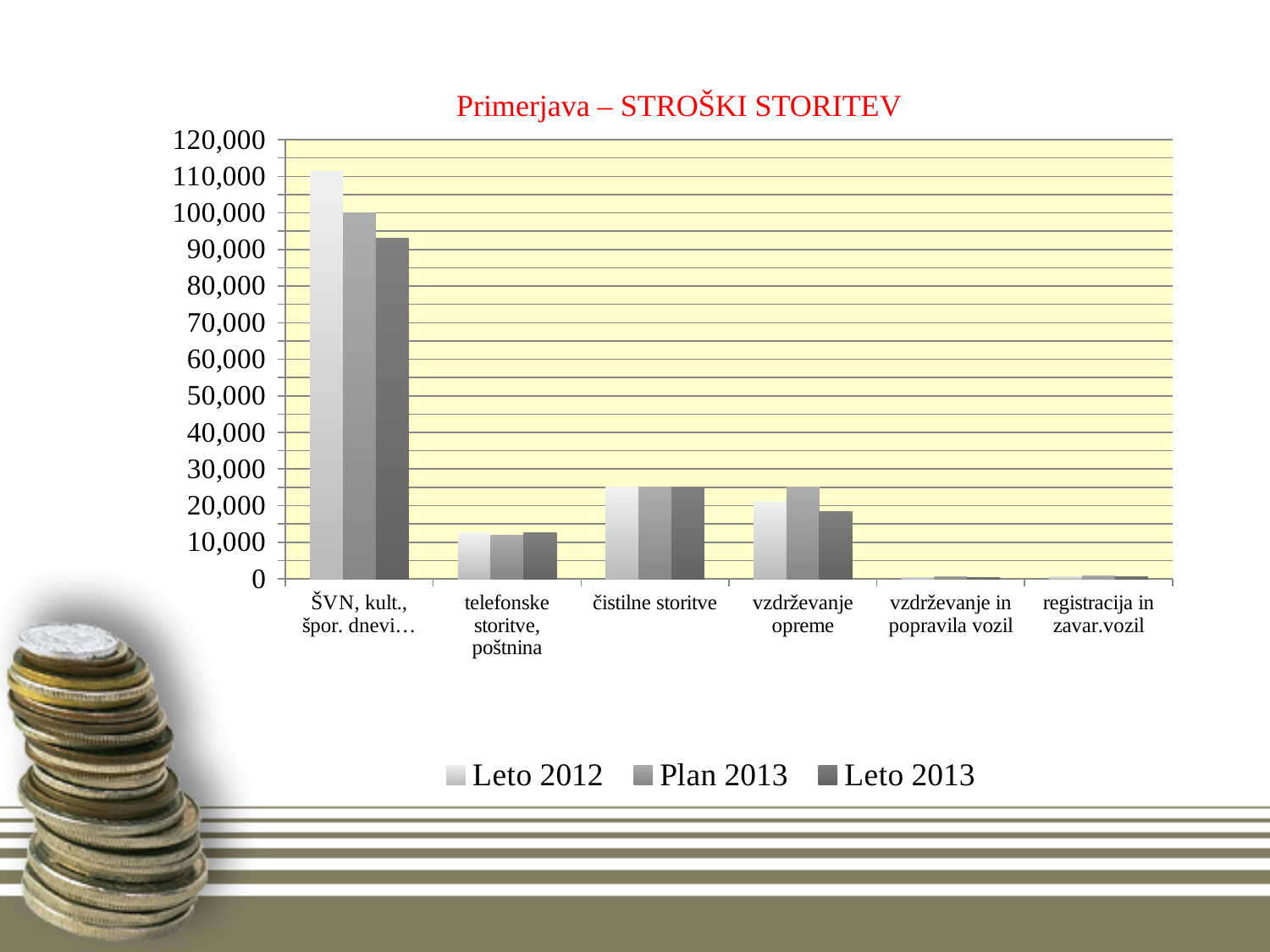

### Chart

| Category | Leto 2012 | Plan 2013 | Leto 2013 |
|---|---|---|---|
| ŠVN, kult., špor. dnevi… | 111255.0 | 100000.0 | 93142.0 |
| telefonske storitve, poštnina | 12645.0 | 12000.0 | 12568.0 |
| čistilne storitve | 25134.0 | 25000.0 | 24891.0 |
| vzdrževanje opreme | 20987.0 | 25000.0 | 18457.0 |
| vzdrževanje in popravila vozil | 423.0 | 500.0 | 325.0 |
| registracija in zavar.vozil | 690.0 | 700.0 | 669.0 |
# Primerjava – STROŠKI STORITEV